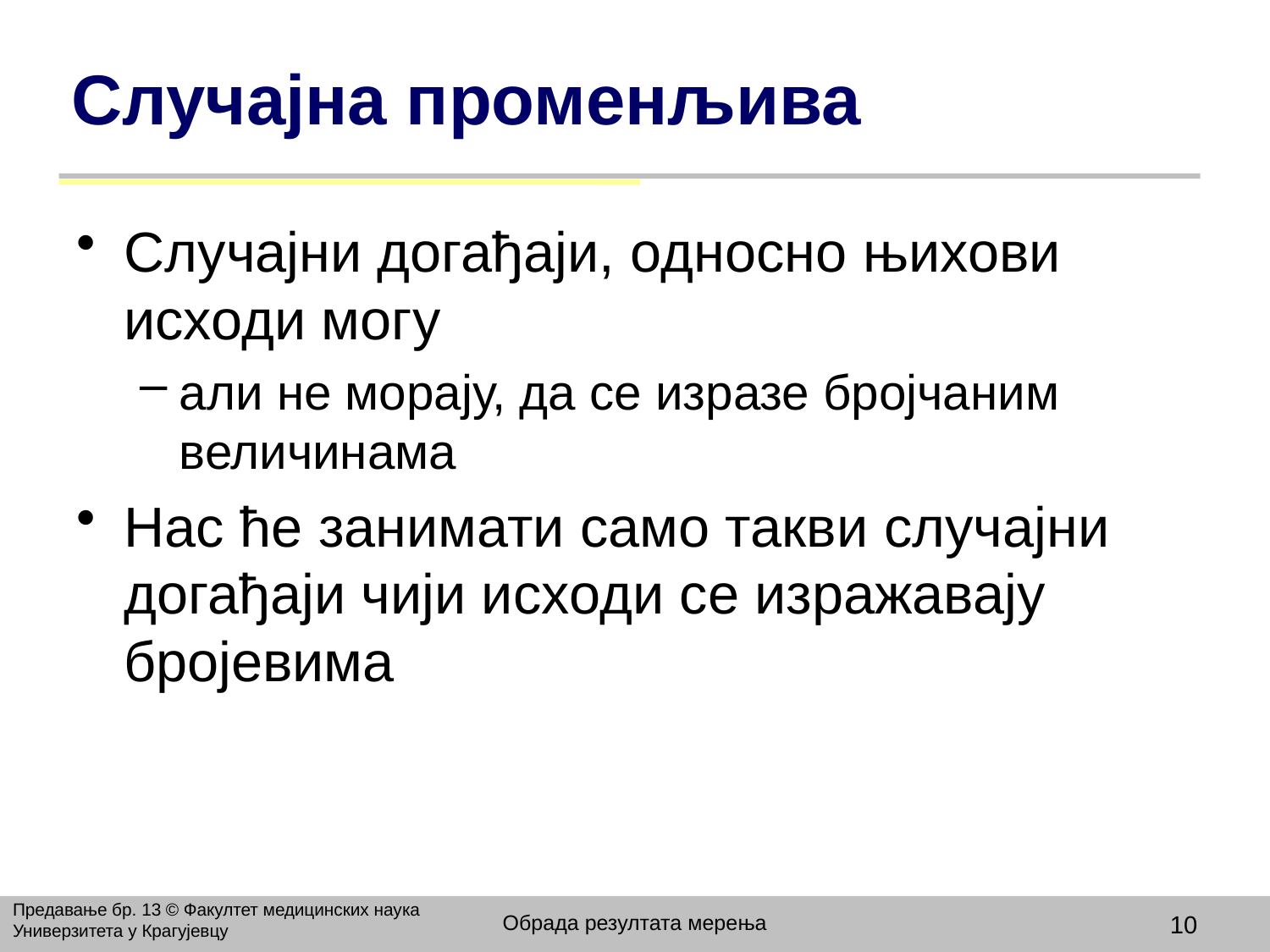

# Случајна променљива
Случајни догађаји, односно њихови исходи могу
али не морају, да се изразе бројчаним величинама
Нас ће занимати само такви случајни догађаји чији исходи се изражавају бројевима
Предавање бр. 13 © Факултет медицинских наука Универзитета у Крагујевцу
Обрада резултата мерења
10